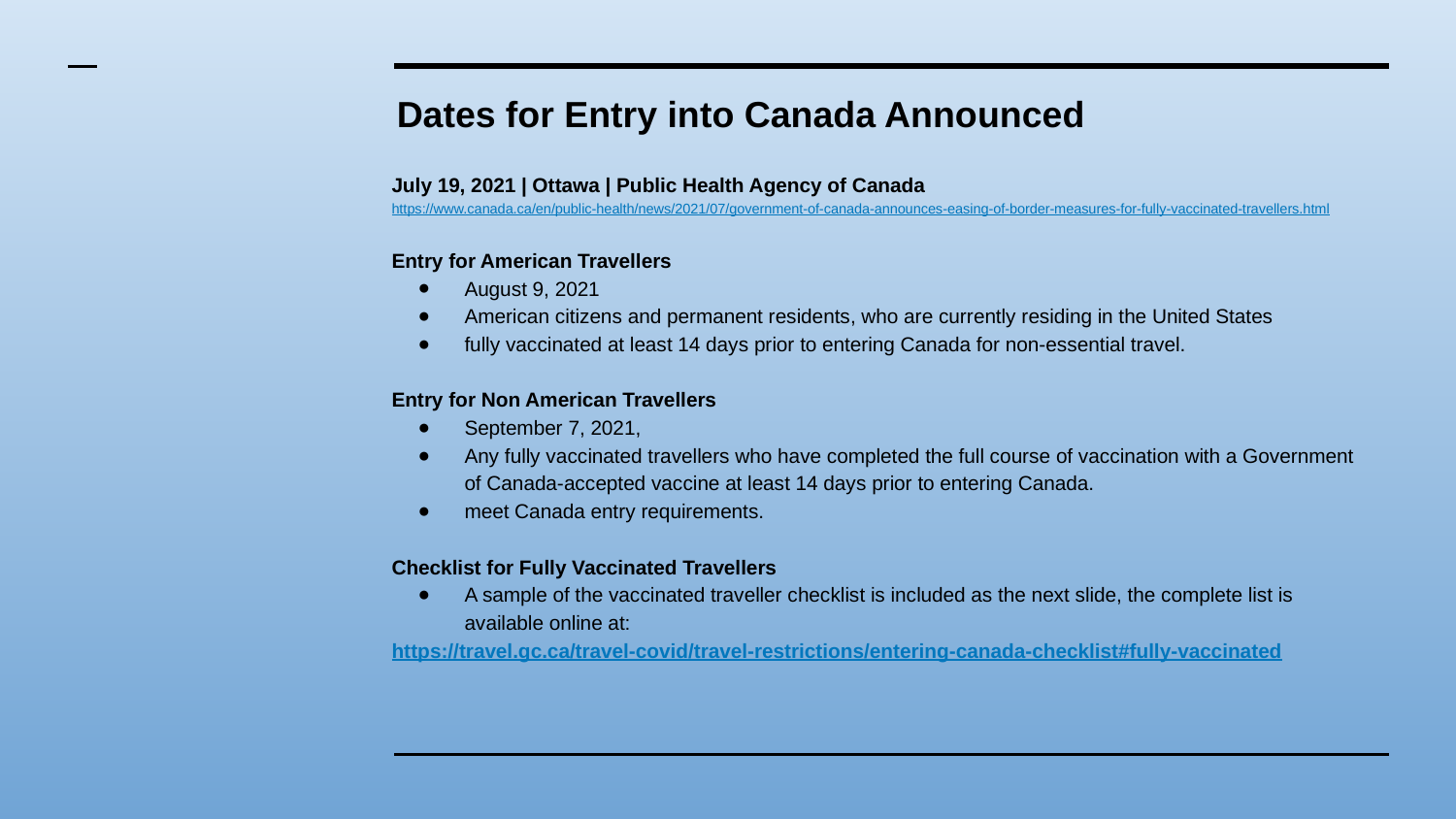

# Dates for Entry into Canada Announced
July 19, 2021 | Ottawa | Public Health Agency of Canada
https://www.canada.ca/en/public-health/news/2021/07/government-of-canada-announces-easing-of-border-measures-for-fully-vaccinated-travellers.html

Entry for American Travellers
August 9, 2021
American citizens and permanent residents, who are currently residing in the United States
fully vaccinated at least 14 days prior to entering Canada for non-essential travel.

Entry for Non American Travellers
September 7, 2021,
Any fully vaccinated travellers who have completed the full course of vaccination with a Government of Canada-accepted vaccine at least 14 days prior to entering Canada.
meet Canada entry requirements.

Checklist for Fully Vaccinated Travellers
A sample of the vaccinated traveller checklist is included as the next slide, the complete list is available online at:
https://travel.gc.ca/travel-covid/travel-restrictions/entering-canada-checklist#fully-vaccinated